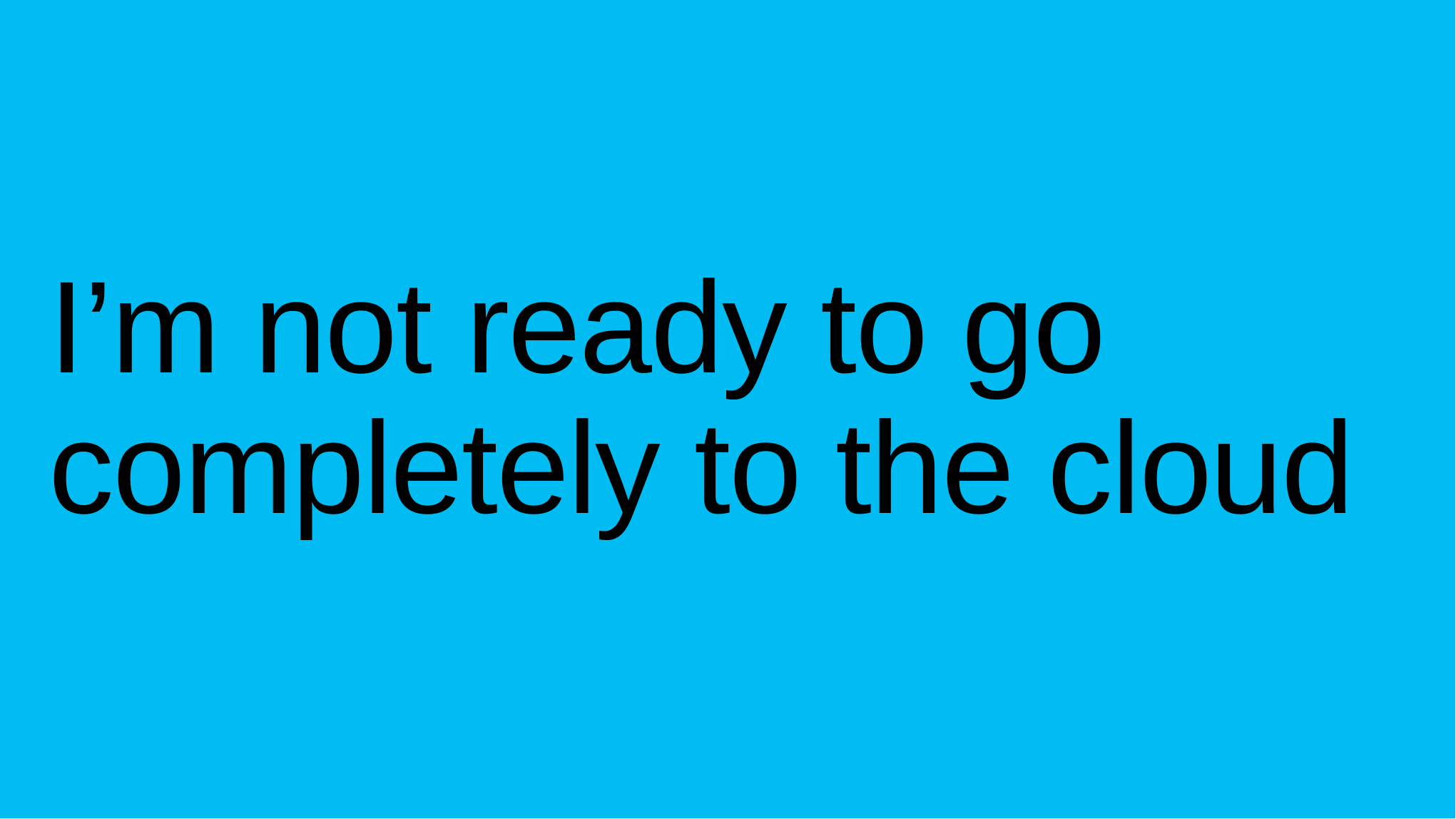

# I’m not ready to go completely to the cloud